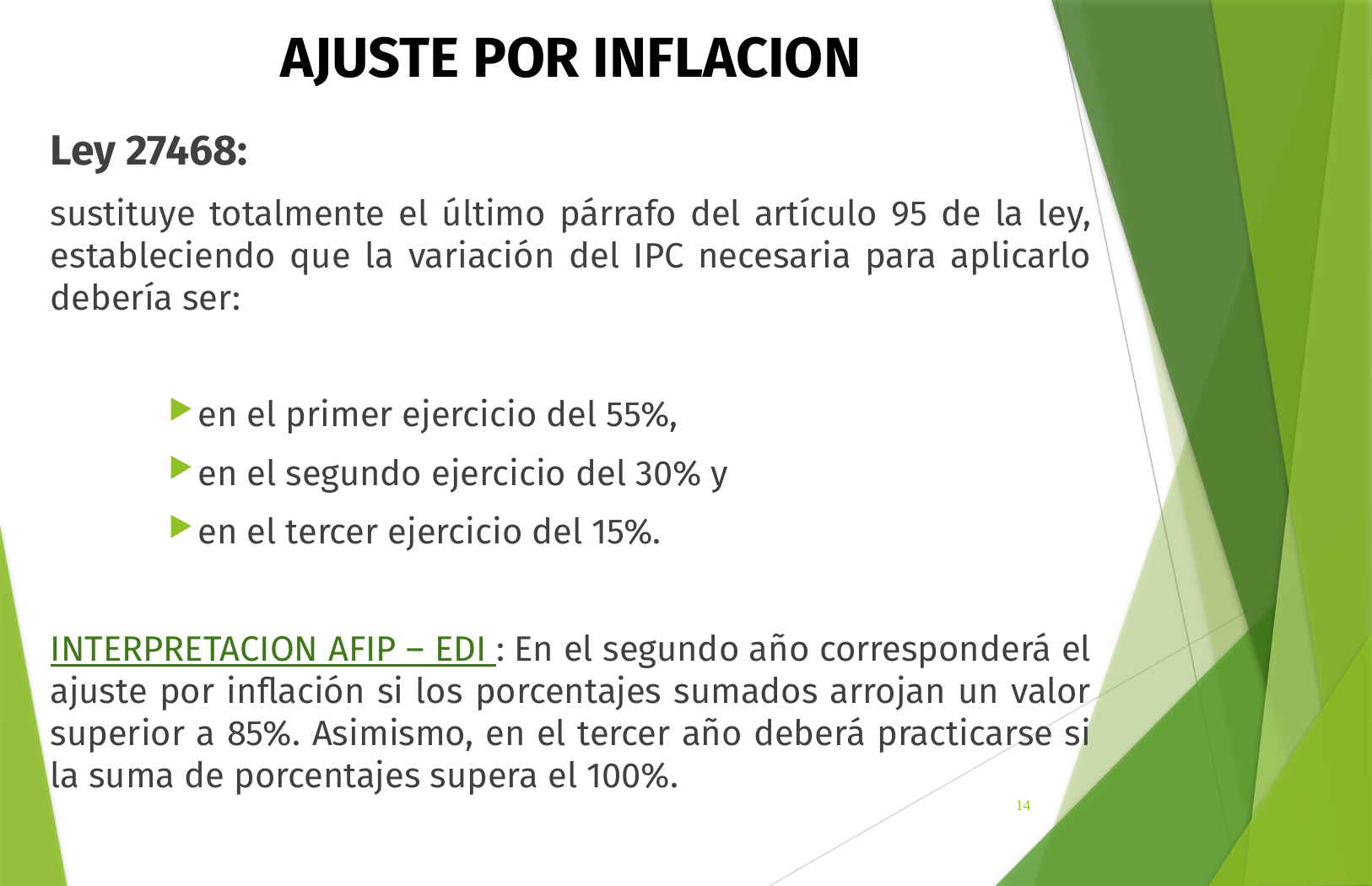

# AJUSTE POR INFLACION
Ley 27468:
sustituye totalmente el último párrafo del artículo 95 de la ley, estableciendo que la variación del IPC necesaria para aplicarlo debería ser:

en el primer ejercicio del 55%,
en el segundo ejercicio del 30% y
en el tercer ejercicio del 15%.

INTERPRETACION AFIP – EDI : En el segundo año corresponderá el ajuste por inflación si los porcentajes sumados arrojan un valor superior a 85%. Asimismo, en el tercer año deberá practicarse si la suma de porcentajes supera el 100%.
14